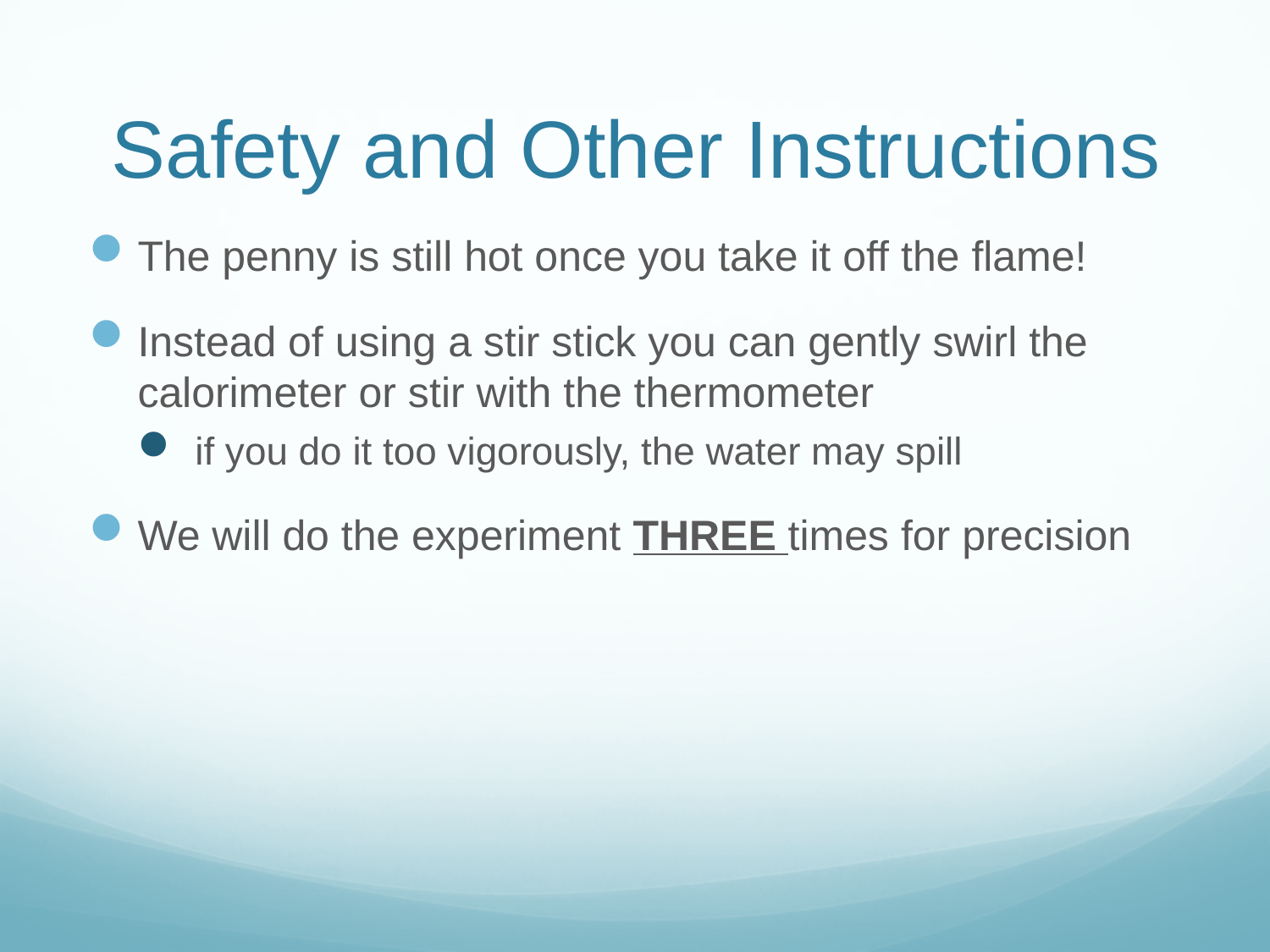

# Safety and Other Instructions
The penny is still hot once you take it off the flame!
Instead of using a stir stick you can gently swirl the calorimeter or stir with the thermometer
 if you do it too vigorously, the water may spill
We will do the experiment THREE times for precision